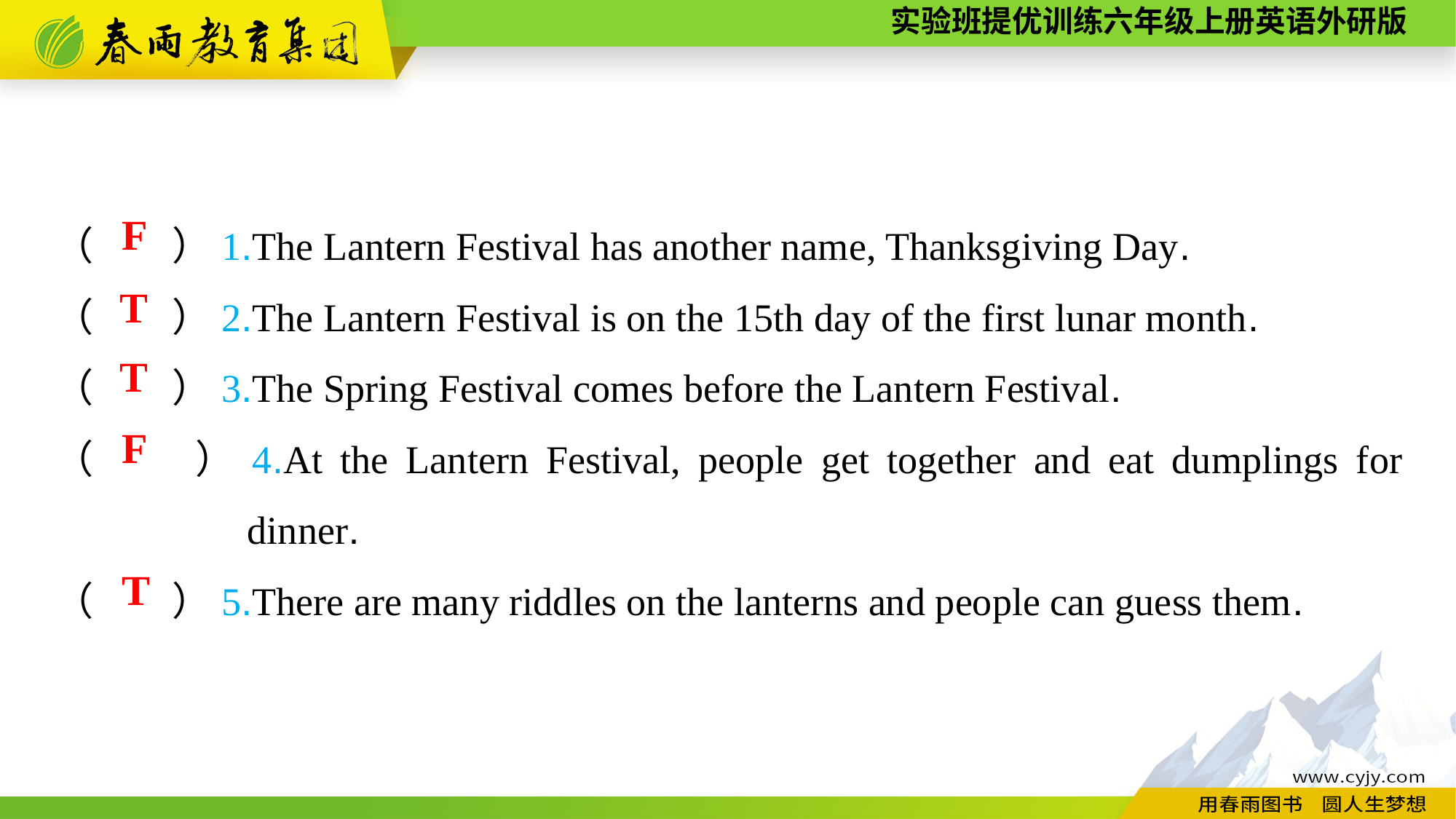

（　　）1.The Lantern Festival has another name, Thanksgiving Day.
（　　）2.The Lantern Festival is on the 15th day of the first lunar month.
（　　）3.The Spring Festival comes before the Lantern Festival.
（　　）4.At the Lantern Festival, people get together and eat dumplings for dinner.
（　　）5.There are many riddles on the lanterns and people can guess them.
F
T
T
F
T